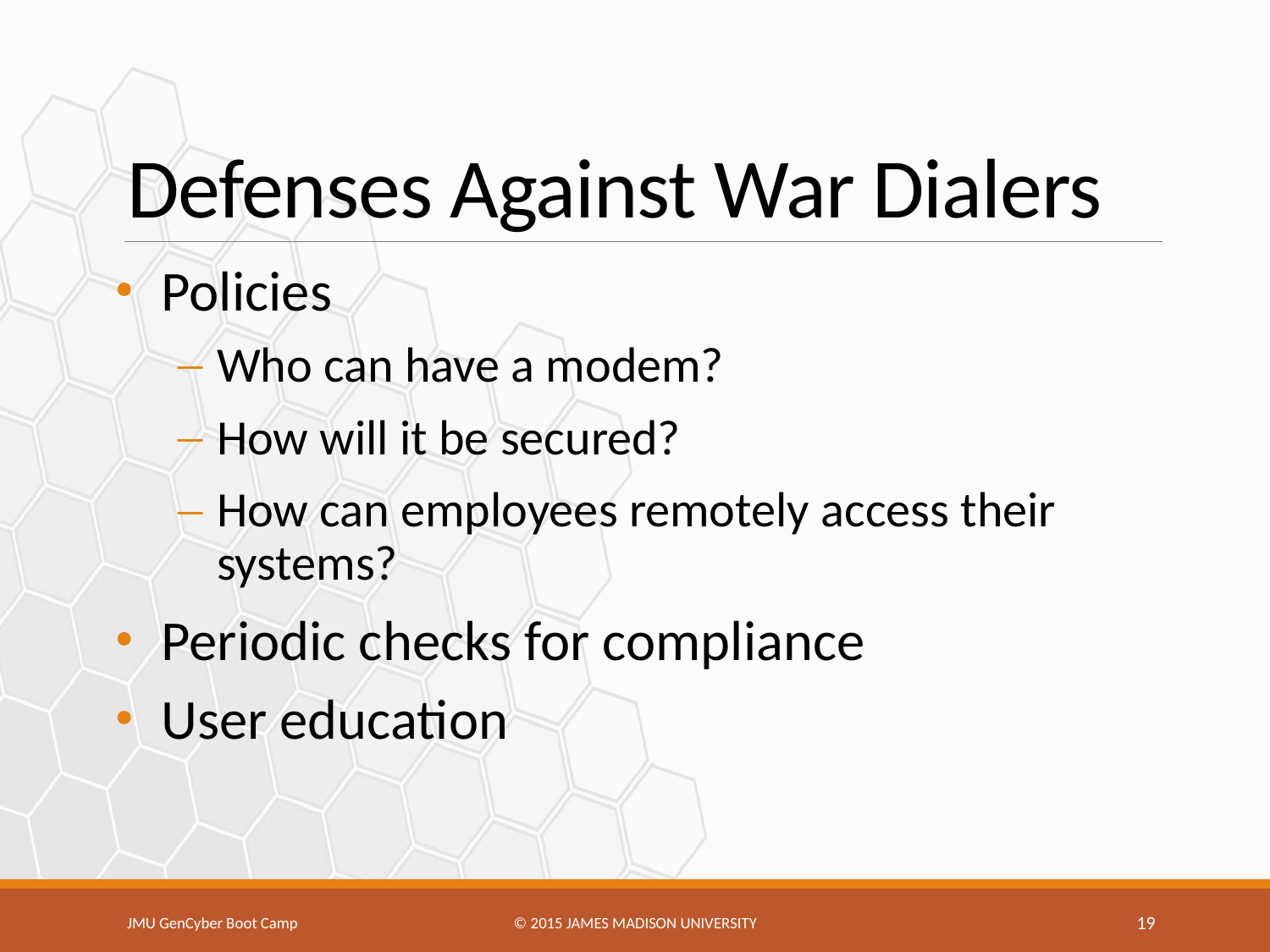

# Defenses Against War Dialers
Policies
Who can have a modem?
How will it be secured?
How can employees remotely access their systems?
Periodic checks for compliance
User education
JMU GenCyber Boot Camp
© 2015 James Madison university
19